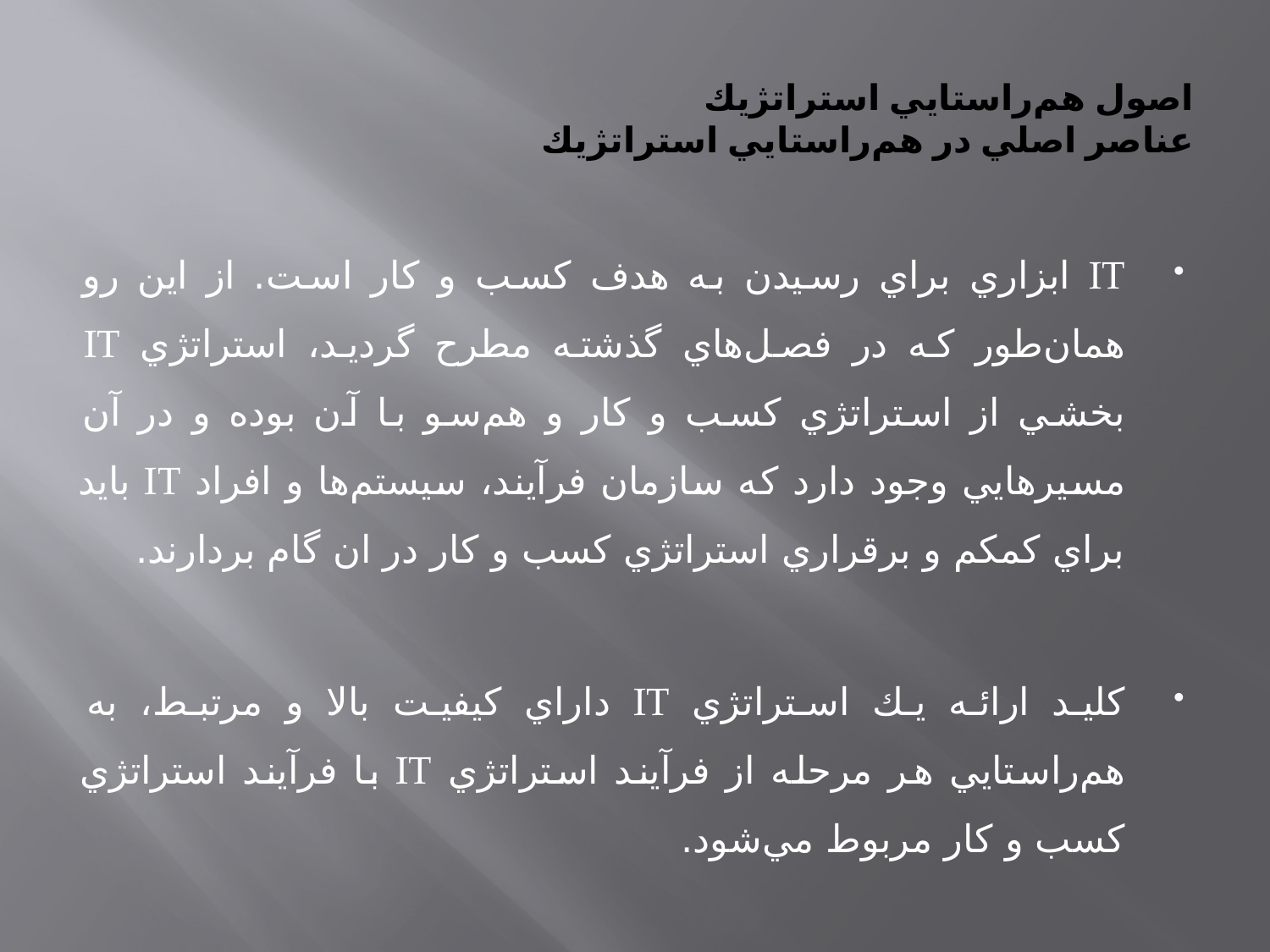

# اصول هم‌راستايي استراتژيك عناصر اصلي در هم‌راستايي استراتژيك
IT ابزاري براي رسيدن به هدف كسب و كار است. از اين رو همان‌طور كه در فصل‌هاي گذشته مطرح گرديد، استراتژي IT بخشي از استراتژي كسب و كار و هم‌سو با آن بوده و در آن مسيرهايي وجود دارد كه سازمان فرآيند، سيستم‌ها و افراد IT بايد براي كمكم و برقراري استراتژي كسب و كار در ان گام بردارند.

كليد ارائه يك استراتژي IT داراي كيفيت بالا و مرتبط، به هم‌راستايي هر مرحله از فرآيند استراتژي IT با فرآيند استراتژي كسب و كار مربوط مي‌شود.